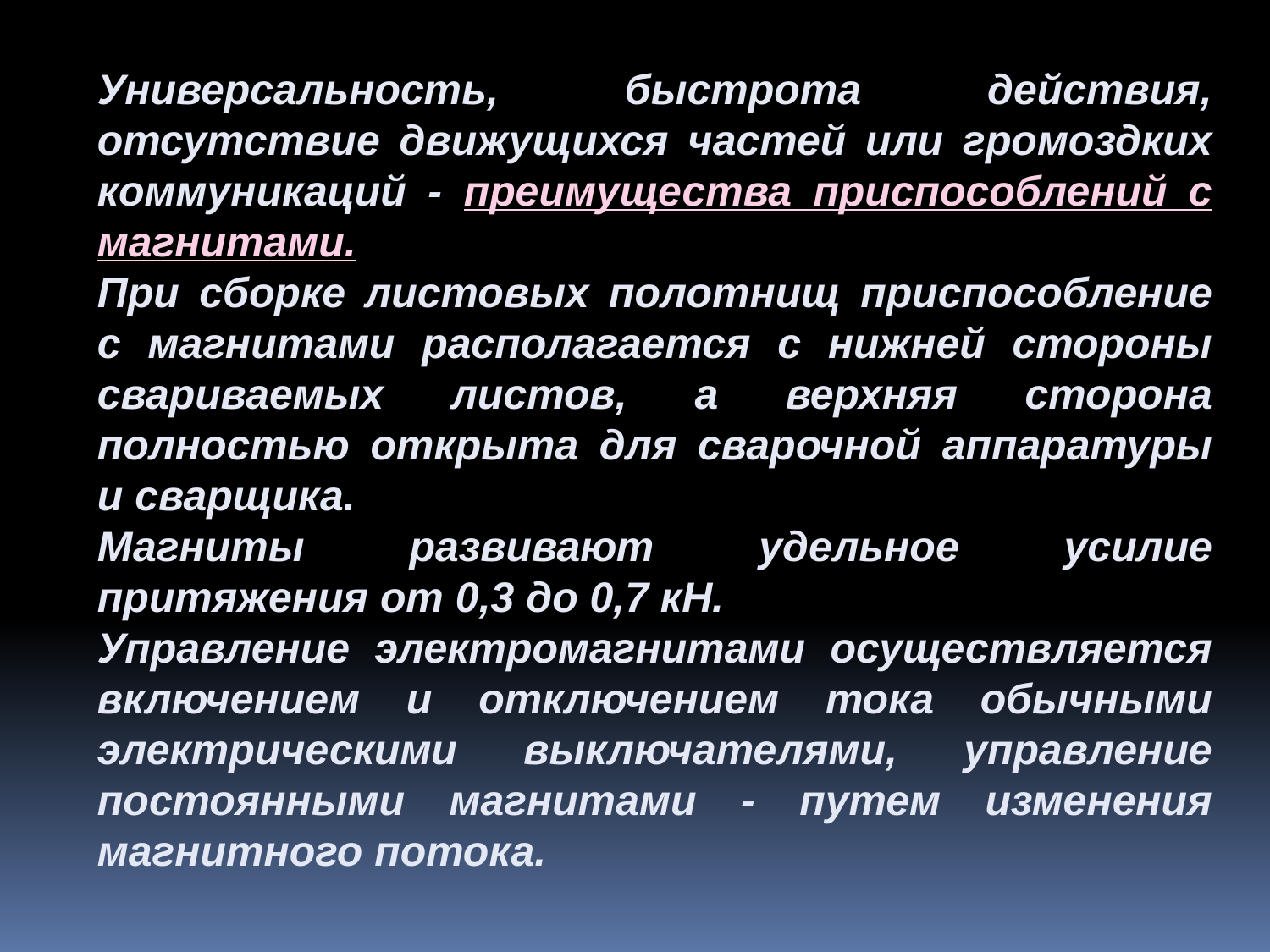

Универсальность, быстрота действия, отсутствие движущихся частей или громоздких коммуникаций - преимущества приспособлений с магнитами.
При сборке листовых полотнищ приспособление с магнитами располагается с нижней стороны свариваемых листов, а верхняя сторона полностью открыта для сварочной аппаратуры и сварщика.
Магниты развивают удельное усилие притяжения от 0,3 до 0,7 кН.
Управление электромагнитами осуществляется включением и отключением тока обычными электрическими выключателями, управление постоянными магнитами - путем изменения магнитного потока.